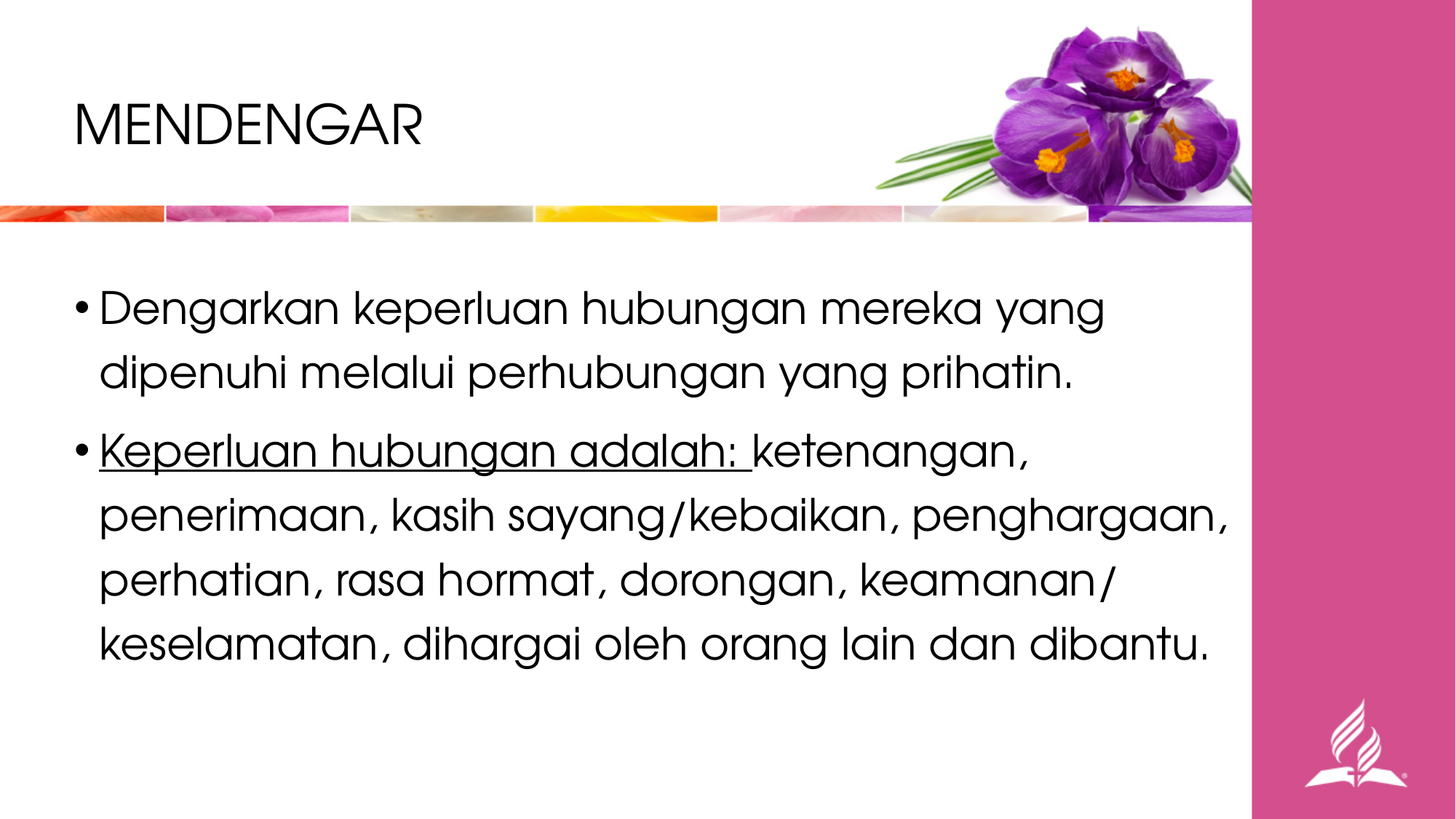

MENDENGAR
Dengarkan keperluan hubungan mereka yang dipenuhi melalui perhubungan yang prihatin.
Keperluan hubungan adalah: ketenangan, penerimaan, kasih sayang/kebaikan, penghargaan, perhatian, rasa hormat, dorongan, keamanan/keselamatan, dihargai oleh orang lain dan dibantu.